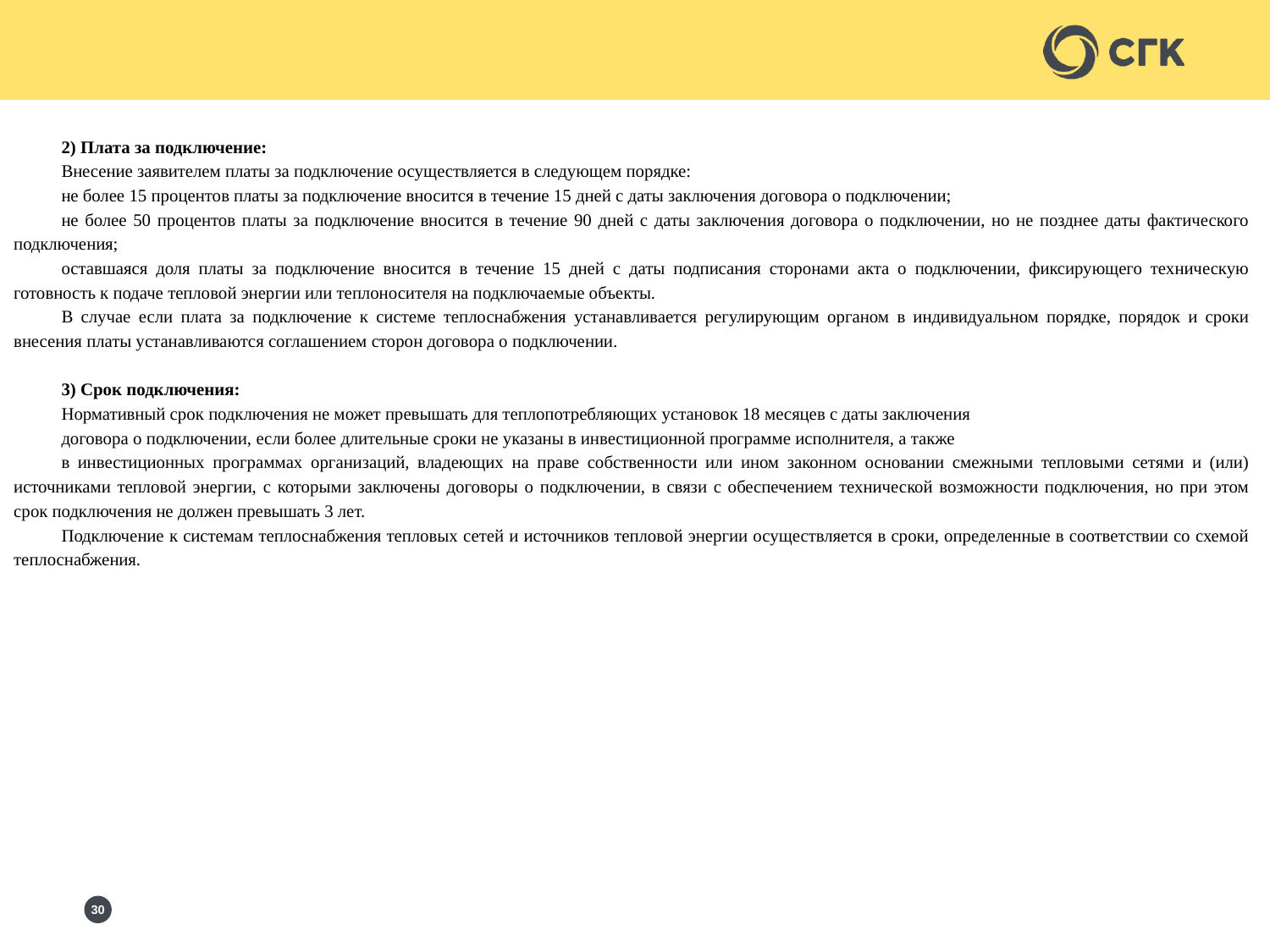

2) Плата за подключение:
Внесение заявителем платы за подключение осуществляется в следующем порядке:
не более 15 процентов платы за подключение вносится в течение 15 дней с даты заключения договора о подключении;
не более 50 процентов платы за подключение вносится в течение 90 дней с даты заключения договора о подключении, но не позднее даты фактического подключения;
оставшаяся доля платы за подключение вносится в течение 15 дней с даты подписания сторонами акта о подключении, фиксирующего техническую готовность к подаче тепловой энергии или теплоносителя на подключаемые объекты.
В случае если плата за подключение к системе теплоснабжения устанавливается регулирующим органом в индивидуальном порядке, порядок и сроки внесения платы устанавливаются соглашением сторон договора о подключении.

3) Срок подключения:
Нормативный срок подключения не может превышать для теплопотребляющих установок 18 месяцев с даты заключения
договора о подключении, если более длительные сроки не указаны в инвестиционной программе исполнителя, а также
в инвестиционных программах организаций, владеющих на праве собственности или ином законном основании смежными тепловыми сетями и (или) источниками тепловой энергии, с которыми заключены договоры о подключении, в связи с обеспечением технической возможности подключения, но при этом срок подключения не должен превышать 3 лет.
Подключение к системам теплоснабжения тепловых сетей и источников тепловой энергии осуществляется в сроки, определенные в соответствии со схемой теплоснабжения.